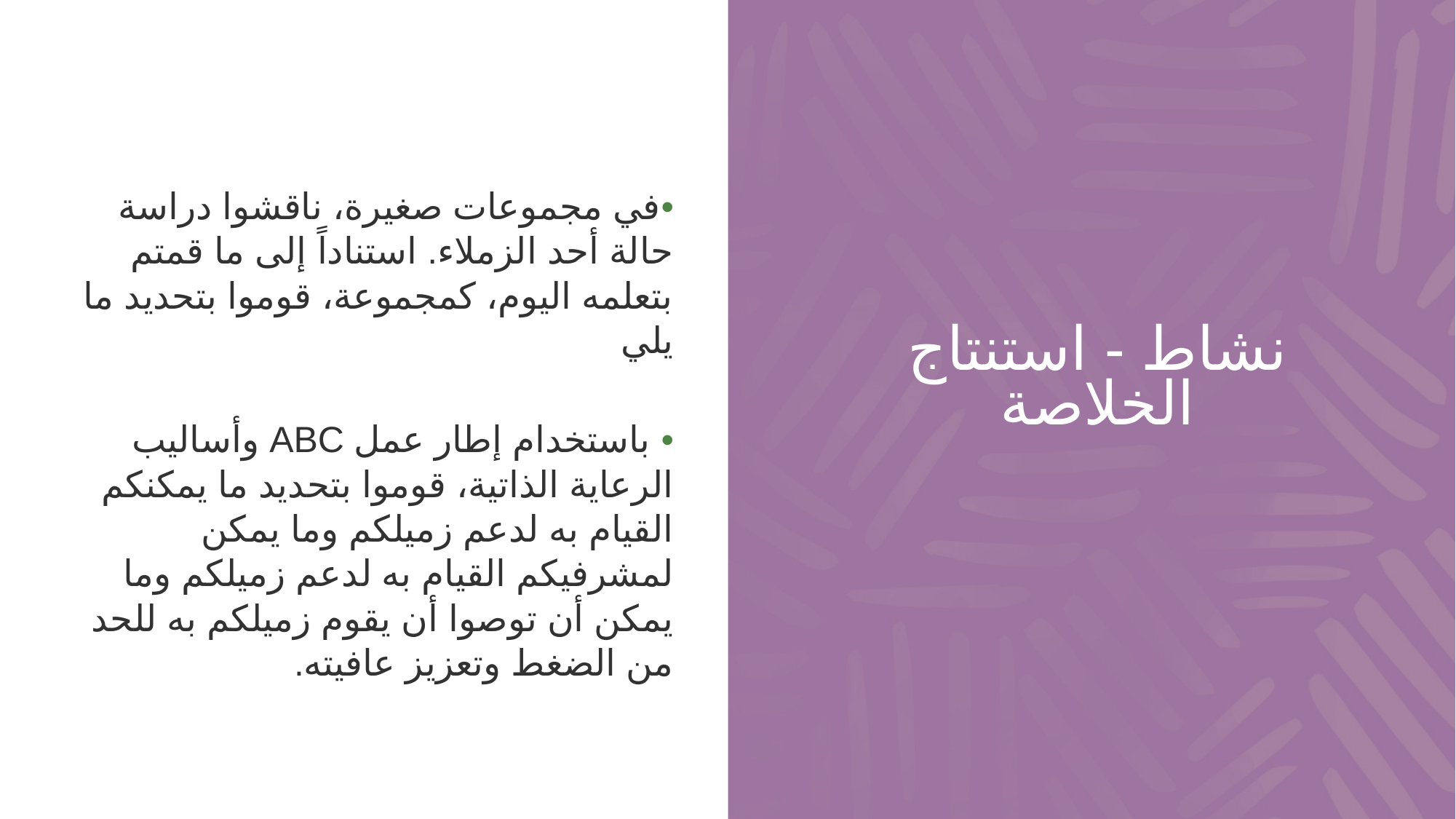

في مجموعات صغيرة، ناقشوا دراسة حالة أحد الزملاء. استناداً إلى ما قمتم بتعلمه اليوم، كمجموعة، قوموا بتحديد ما يلي
 باستخدام إطار عمل ABC وأساليب الرعاية الذاتية، قوموا بتحديد ما يمكنكم القيام به لدعم زميلكم وما يمكن لمشرفيكم القيام به لدعم زميلكم وما يمكن أن توصوا أن يقوم زميلكم به للحد من الضغط وتعزيز عافيته.
# نشاط - استنتاج الخلاصة